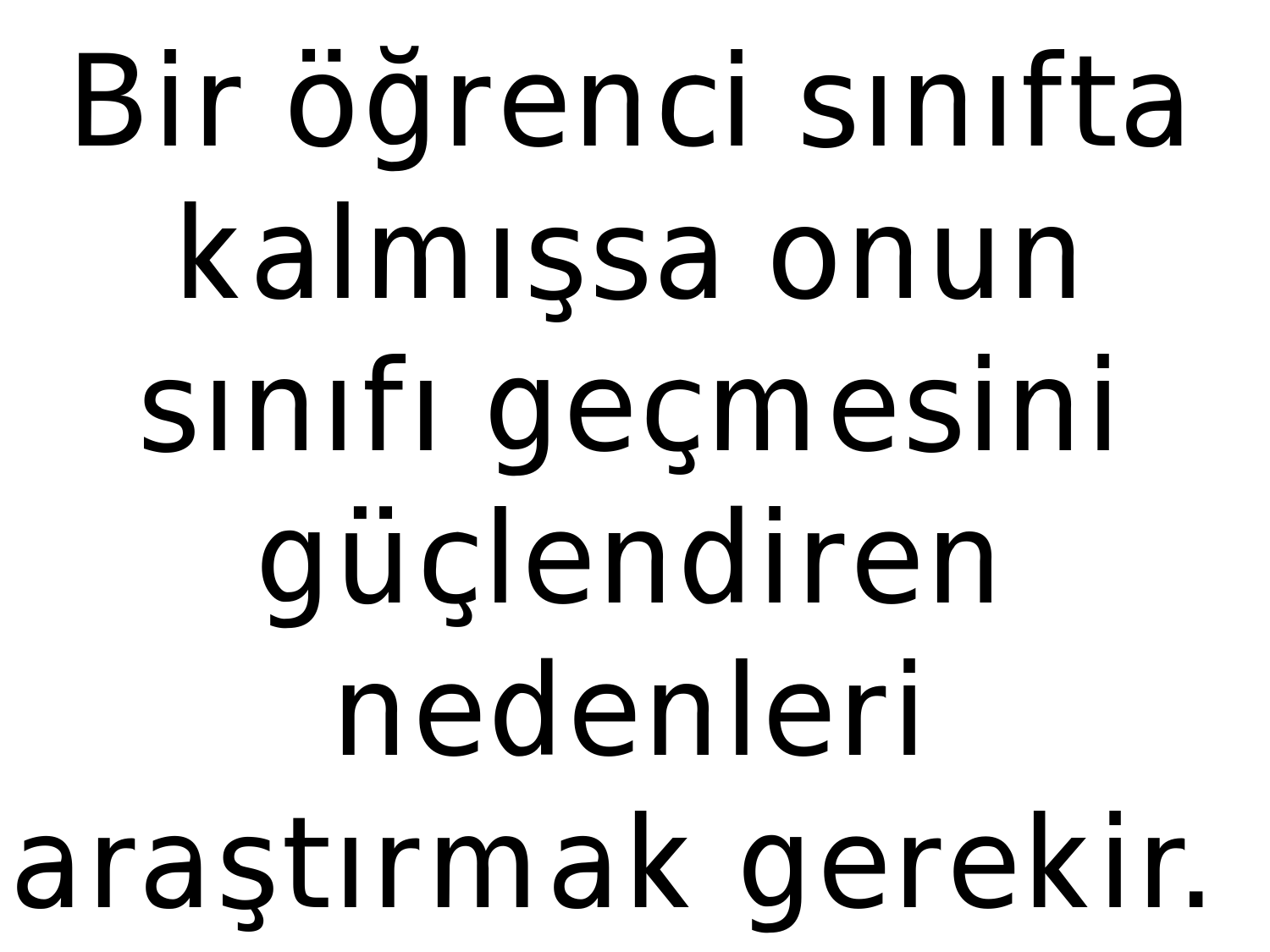

# Bir öğrenci sınıfta kalmışsa onun sınıfı geçmesini güçlendiren nedenleri araştırmak gerekir.